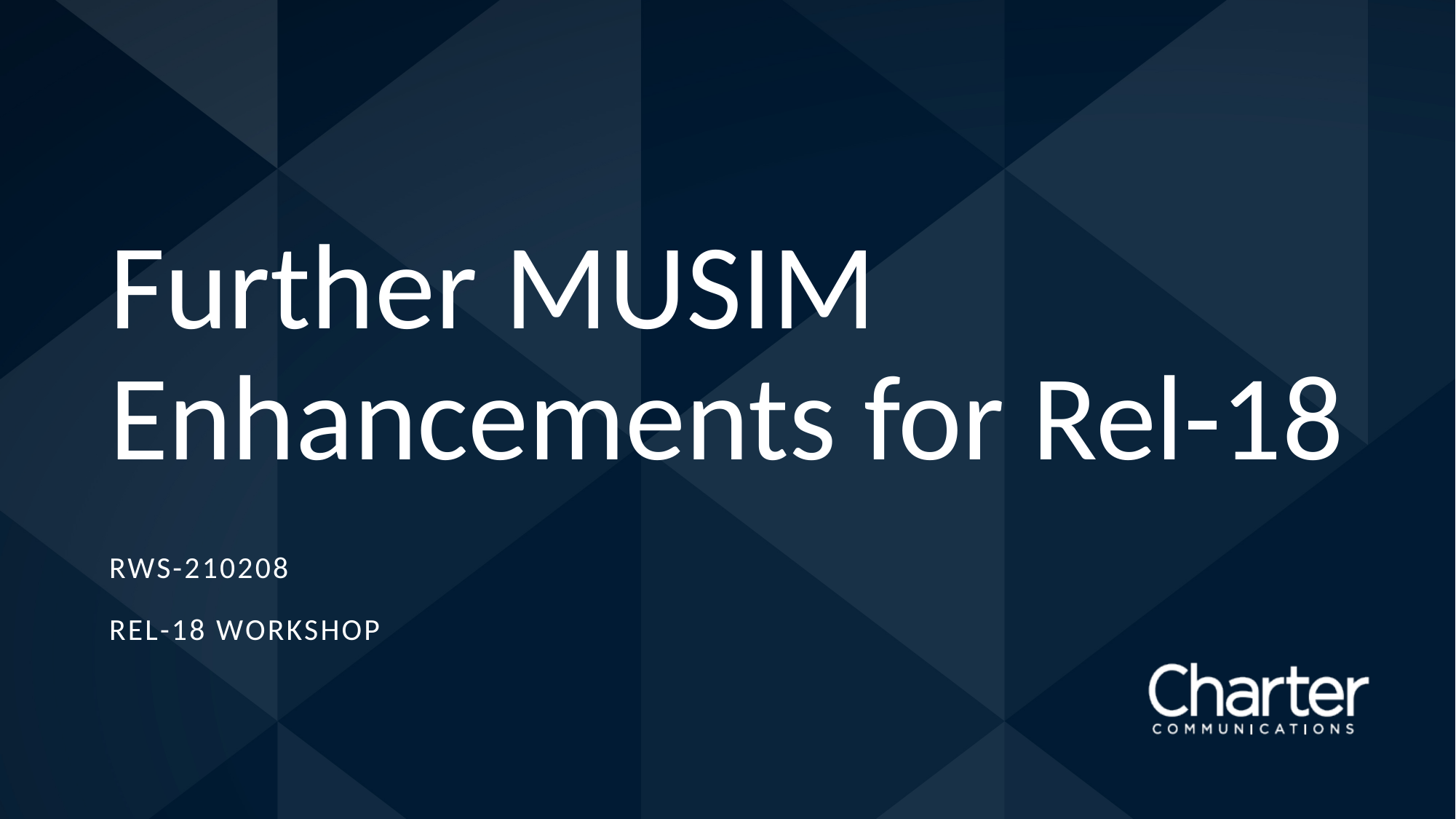

# Further MUSIM Enhancements for Rel-18
RWS-210208
Rel-18 Workshop